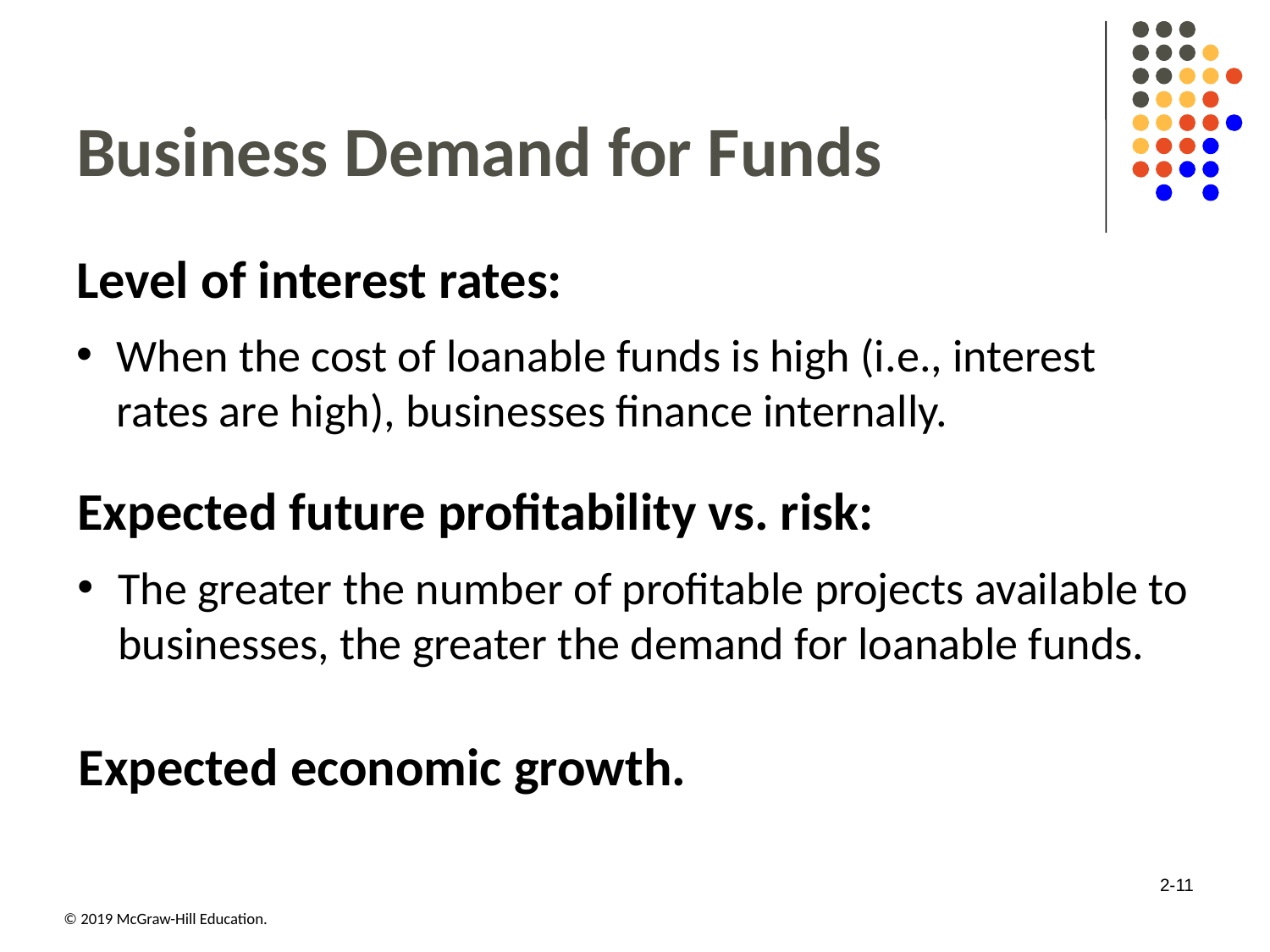

# Business Demand for Funds
Level of interest rates:
When the cost of loanable funds is high (i.e., interest rates are high), businesses finance internally.
Expected future profitability vs. risk:
The greater the number of profitable projects available to businesses, the greater the demand for loanable funds.
Expected economic growth.
2-11